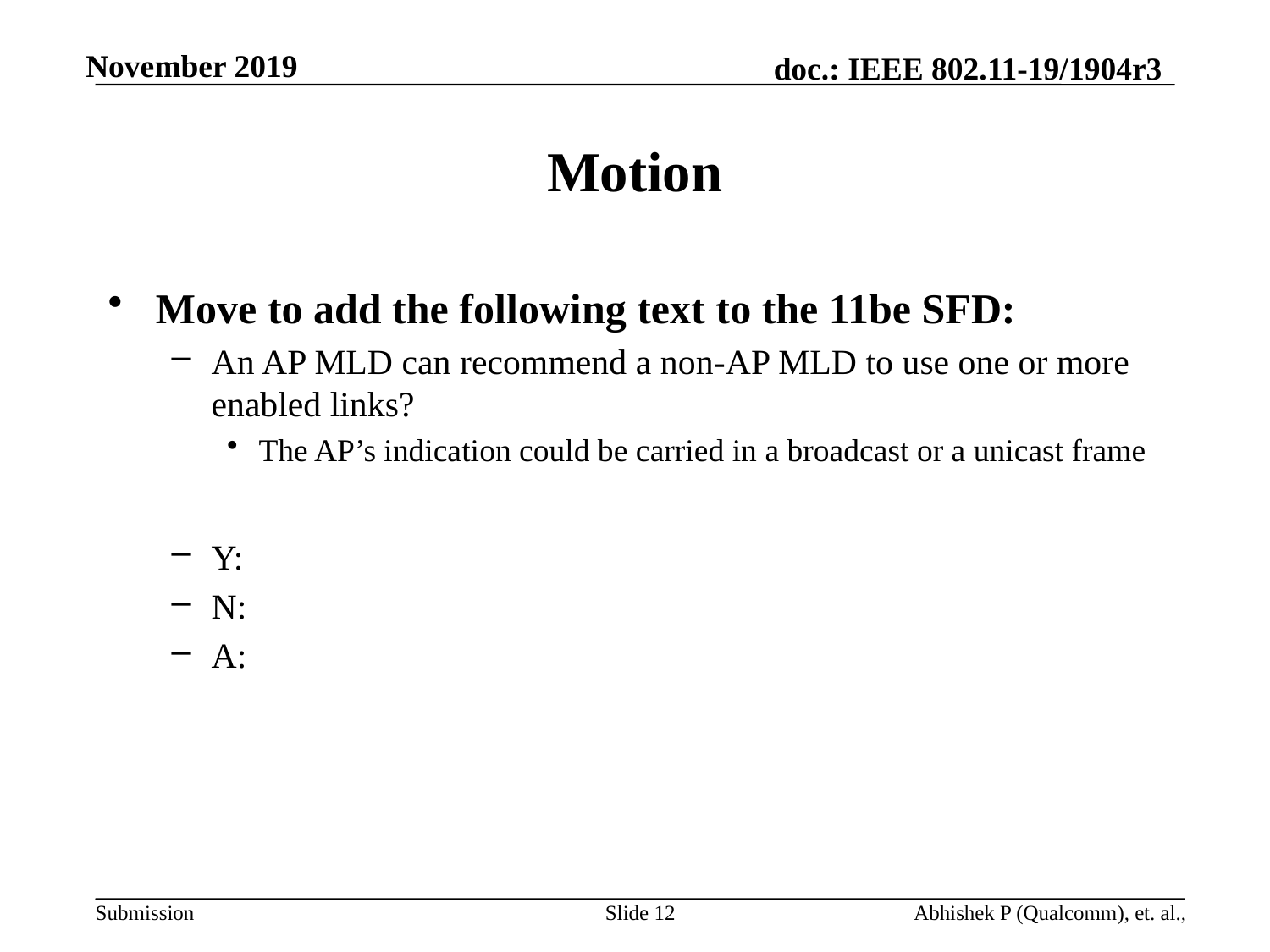

# Motion
Move to add the following text to the 11be SFD:
An AP MLD can recommend a non-AP MLD to use one or more enabled links?
The AP’s indication could be carried in a broadcast or a unicast frame

Y:
N:
A:

Slide 12
Abhishek P (Qualcomm), et. al.,